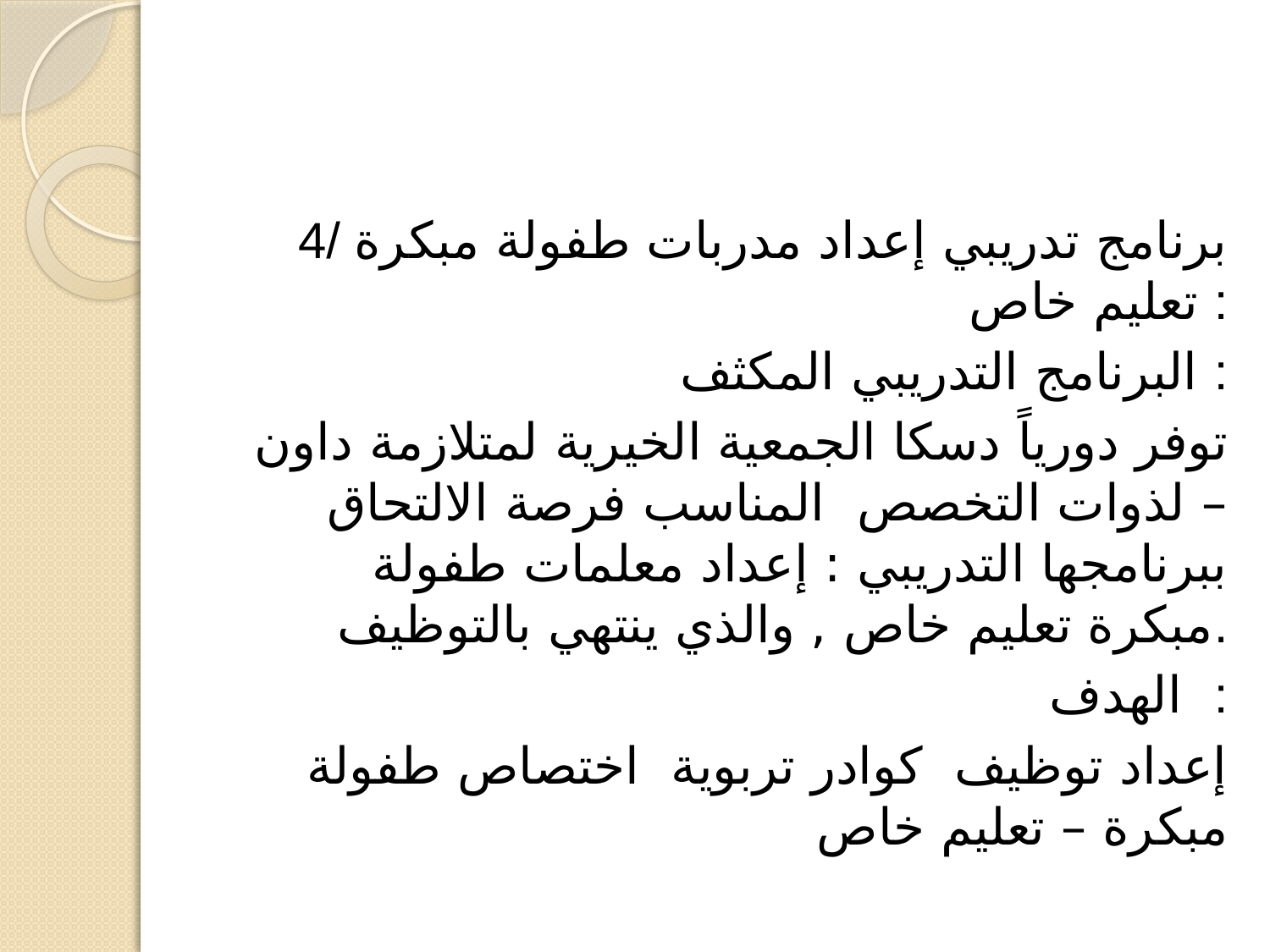

#
4/ برنامج تدريبي إعداد مدربات طفولة مبكرة تعليم خاص :
البرنامج التدريبي المكثف :
توفر دورياً دسكا الجمعية الخيرية لمتلازمة داون – لذوات التخصص  المناسب فرصة الالتحاق ببرنامجها التدريبي : إعداد معلمات طفولة مبكرة تعليم خاص , والذي ينتهي بالتوظيف.
الهدف  :
إعداد توظيف  كوادر تربوية  اختصاص طفولة مبكرة – تعليم خاص